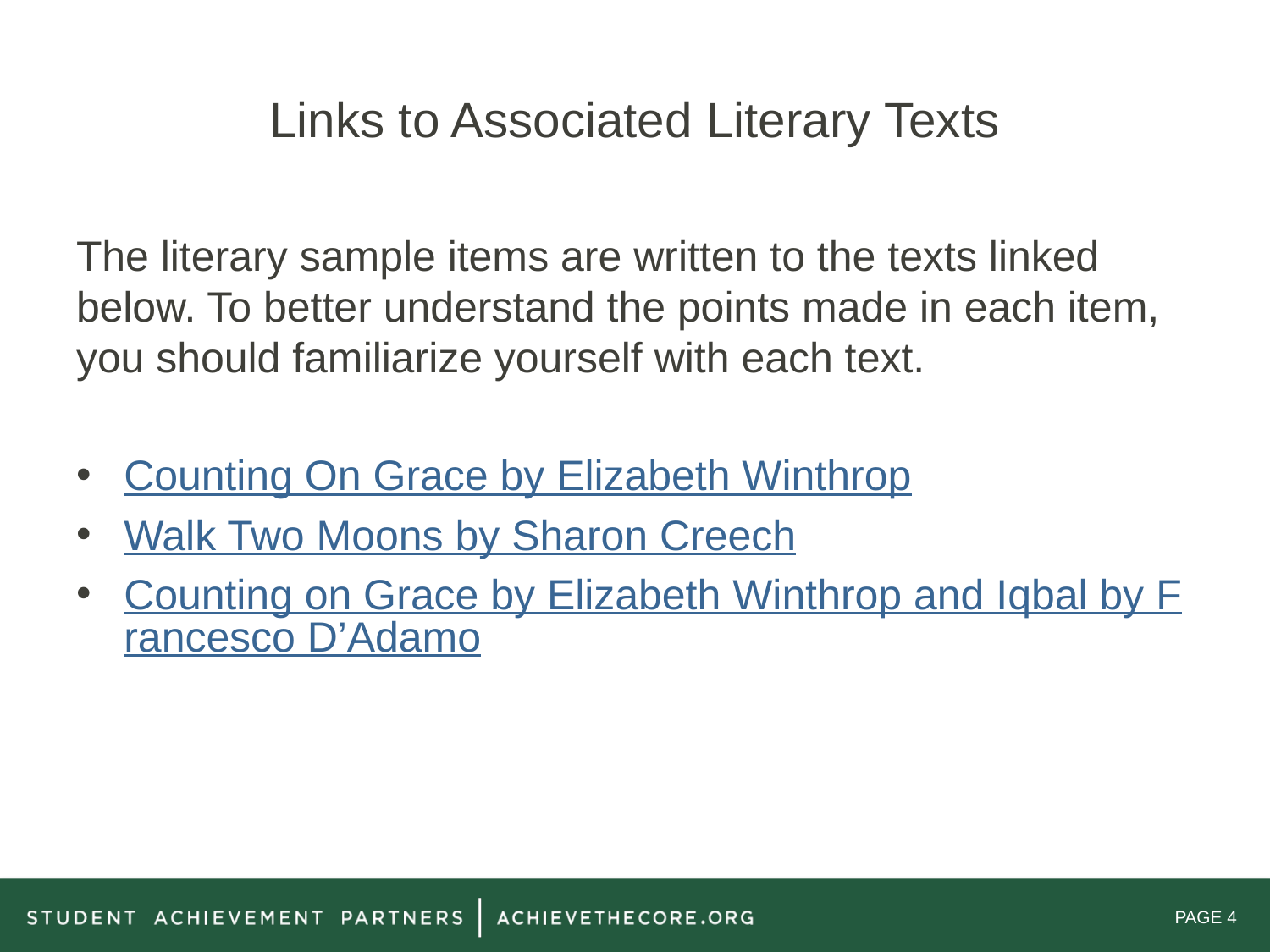

# Links to Associated Literary Texts
The literary sample items are written to the texts linked below. To better understand the points made in each item, you should familiarize yourself with each text.

Counting On Grace by Elizabeth Winthrop
Walk Two Moons by Sharon Creech
Counting on Grace by Elizabeth Winthrop and Iqbal by Francesco D’Adamo